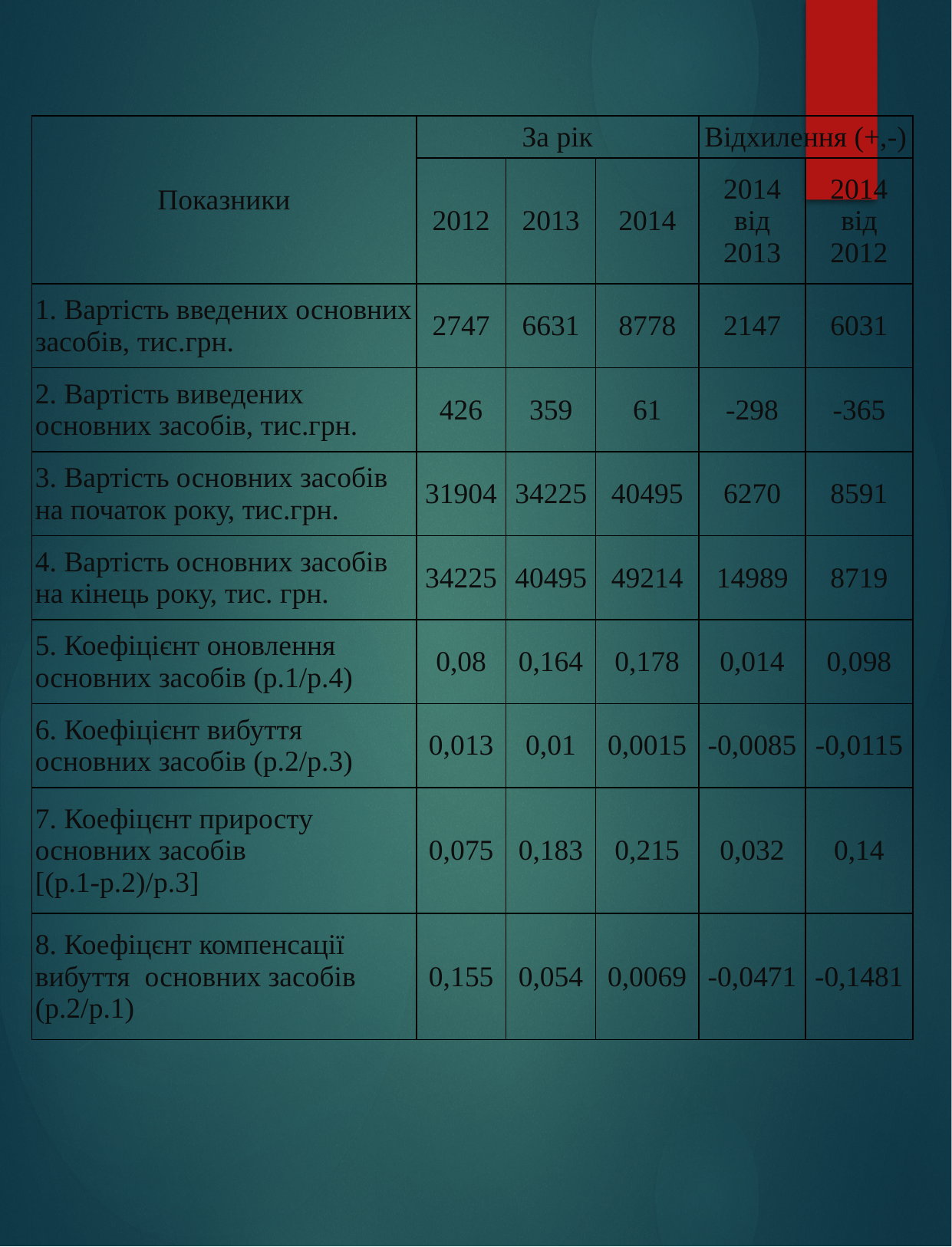

| Показники | За рік |  |  | Відхилення (+,-) |  |
| --- | --- | --- | --- | --- | --- |
|  | 2012 | 2013 | 2014 | 2014 від 2013 | 2014 від 2012 |
| 1. Вартість введених основних засобів, тис.грн. | 2747 | 6631 | 8778 | 2147 | 6031 |
| 2. Вартість виведених основних засобів, тис.грн. | 426 | 359 | 61 | -298 | -365 |
| 3. Вартість основних засобів на початок року, тис.грн. | 31904 | 34225 | 40495 | 6270 | 8591 |
| 4. Вартість основних засобів на кінець року, тис. грн. | 34225 | 40495 | 49214 | 14989 | 8719 |
| 5. Коефіцієнт оновлення основних засобів (р.1/р.4) | 0,08 | 0,164 | 0,178 | 0,014 | 0,098 |
| 6. Коефіцієнт вибуття основних засобів (р.2/р.3) | 0,013 | 0,01 | 0,0015 | -0,0085 | -0,0115 |
| 7. Коефіцєнт приросту основних засобів [(р.1-р.2)/р.3] | 0,075 | 0,183 | 0,215 | 0,032 | 0,14 |
| 8. Коефіцєнт компенсації вибуття основних засобів (р.2/р.1) | 0,155 | 0,054 | 0,0069 | -0,0471 | -0,1481 |